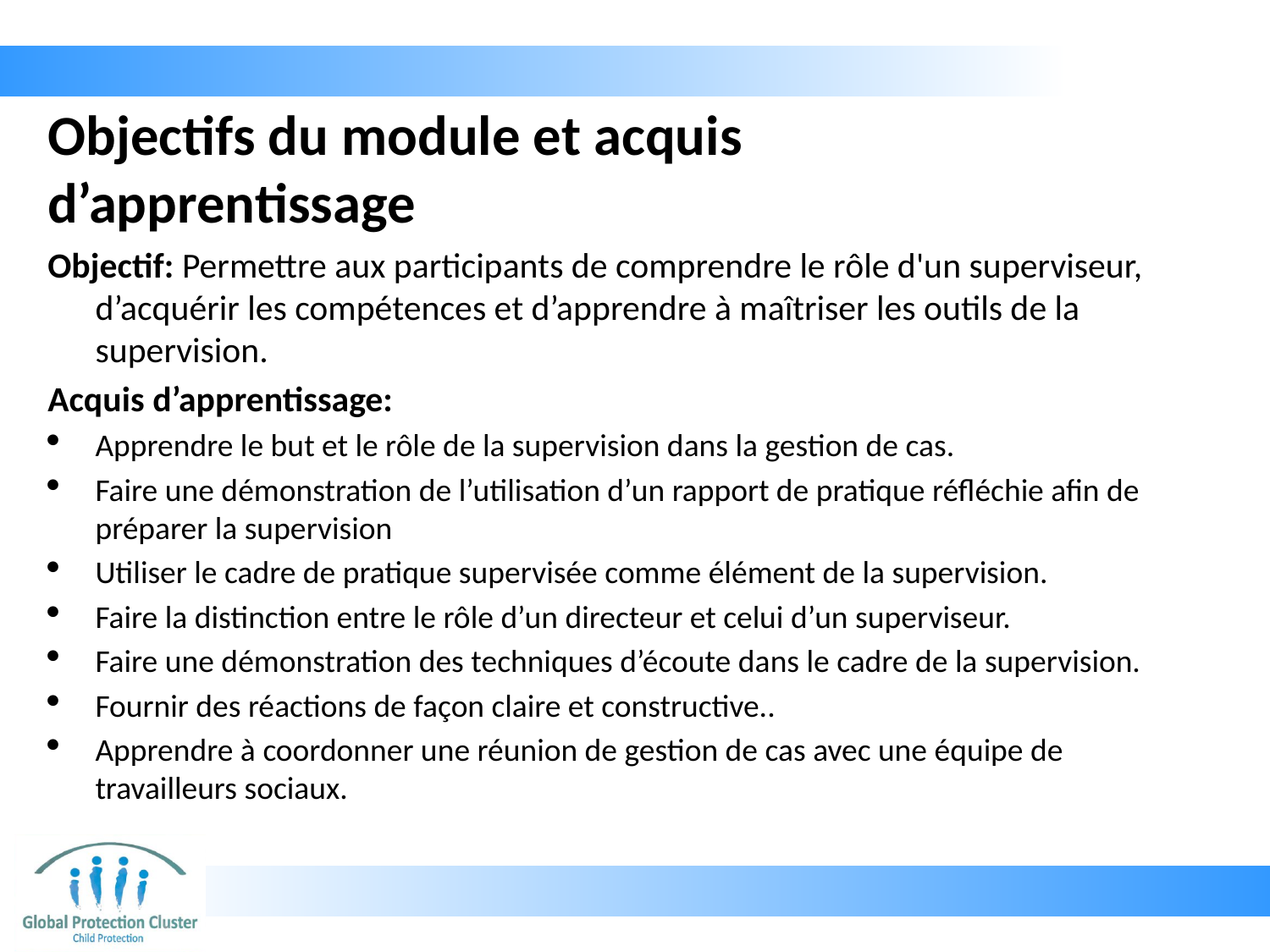

# Objectifs du module et acquis d’apprentissage
Objectif: Permettre aux participants de comprendre le rôle d'un superviseur, d’acquérir les compétences et d’apprendre à maîtriser les outils de la supervision.
Acquis d’apprentissage:
Apprendre le but et le rôle de la supervision dans la gestion de cas.
Faire une démonstration de l’utilisation d’un rapport de pratique réfléchie afin de préparer la supervision
Utiliser le cadre de pratique supervisée comme élément de la supervision.
Faire la distinction entre le rôle d’un directeur et celui d’un superviseur.
Faire une démonstration des techniques d’écoute dans le cadre de la supervision.
Fournir des réactions de façon claire et constructive..
Apprendre à coordonner une réunion de gestion de cas avec une équipe de 	travailleurs sociaux.